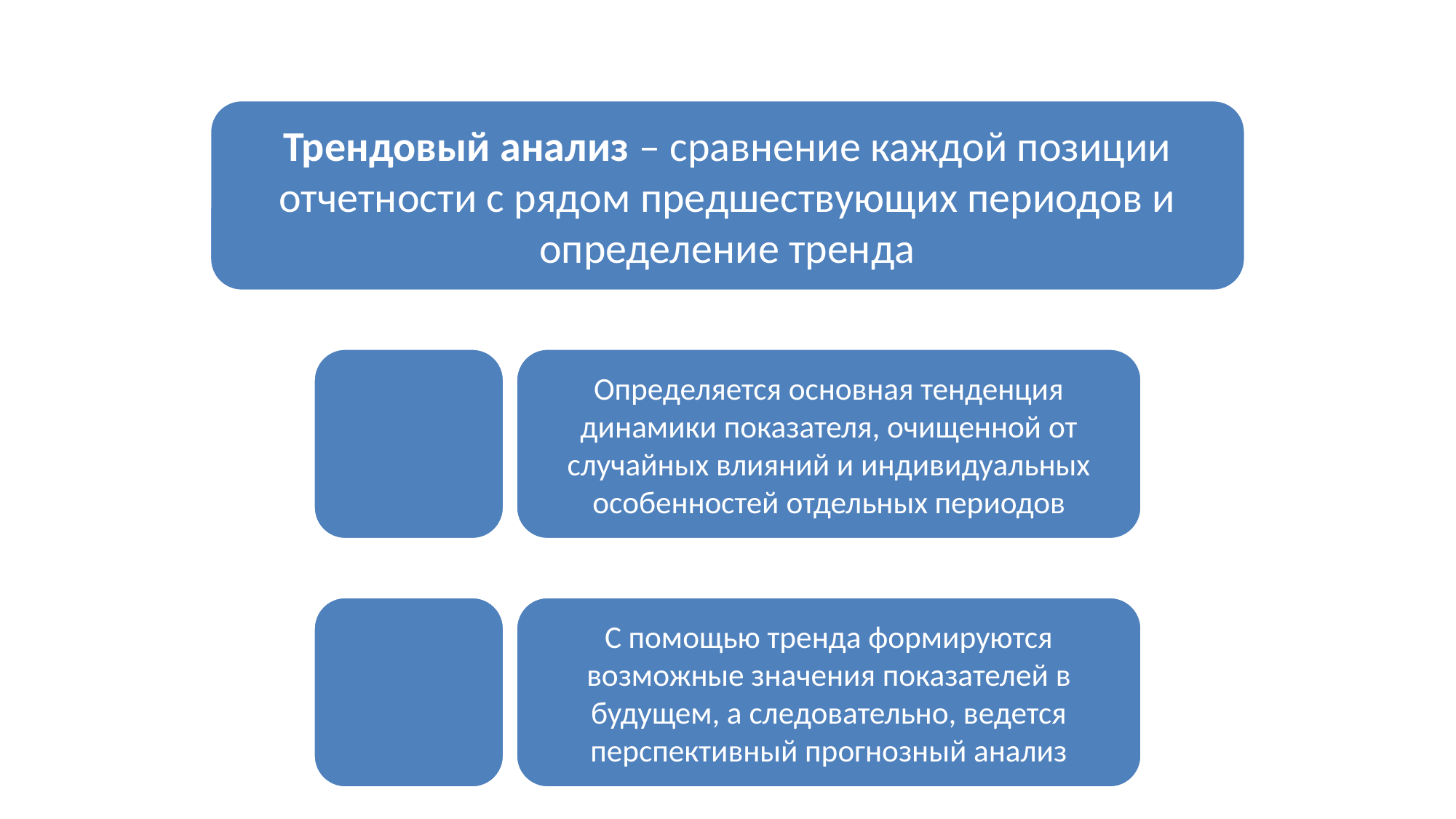

Трендовый анализ – сравнение каждой позиции отчетности с рядом предшествующих периодов и определение тренда
Определяется основная тенденция динамики показателя, очищенной от случайных влияний и индивидуальных особенностей отдельных периодов
С помощью тренда формируются возможные значения показателей в будущем, а следовательно, ведется перспективный прогнозный анализ